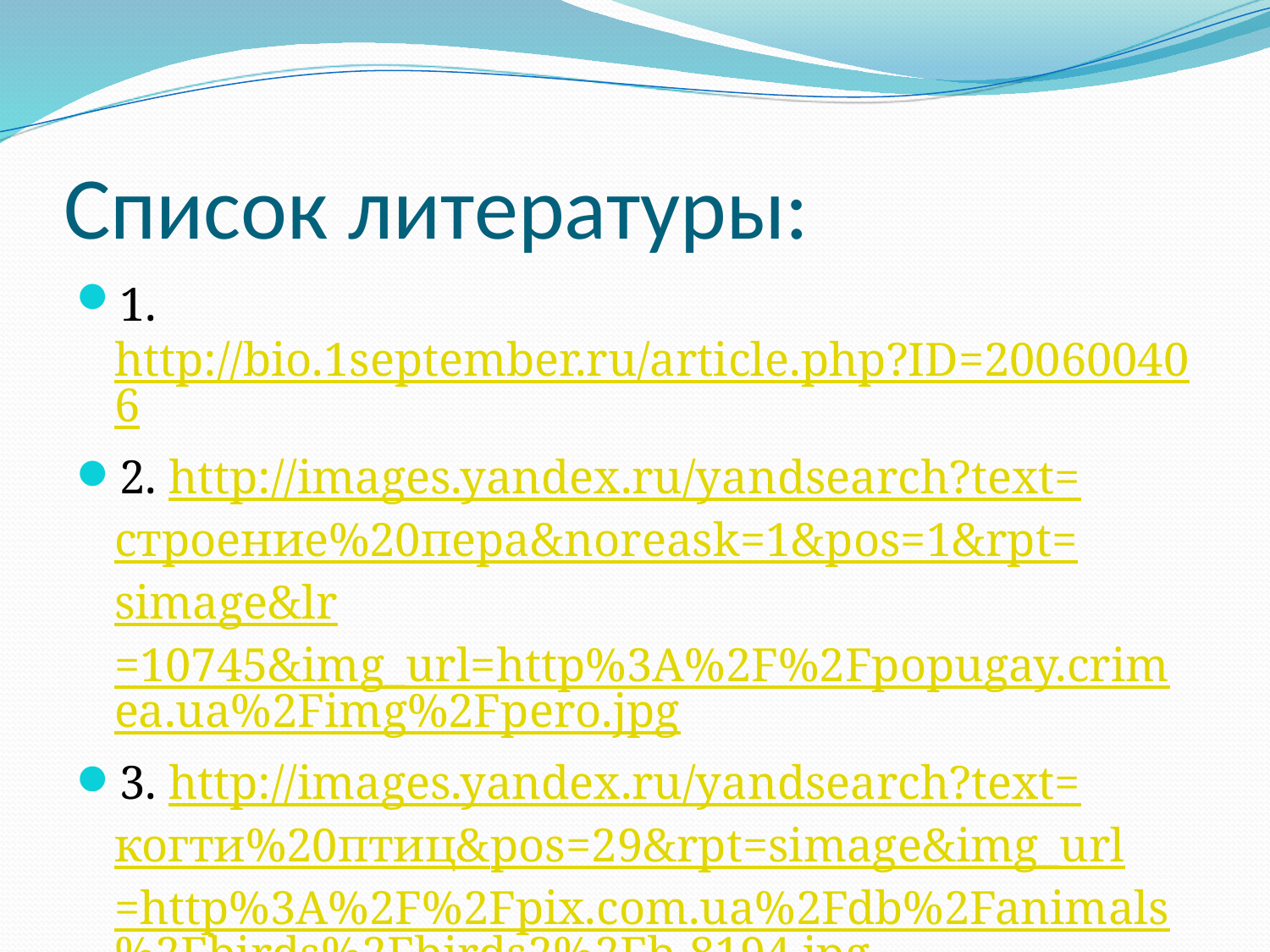

# Список литературы:
1. http://bio.1september.ru/article.php?ID=200600406
2. http://images.yandex.ru/yandsearch?text=строение%20пера&noreask=1&pos=1&rpt=simage&lr=10745&img_url=http%3A%2F%2Fpopugay.crimea.ua%2Fimg%2Fpero.jpg
3. http://images.yandex.ru/yandsearch?text=когти%20птиц&pos=29&rpt=simage&img_url=http%3A%2F%2Fpix.com.ua%2Fdb%2Fanimals%2Fbirds%2Fbirds2%2Fb-8194.jpg